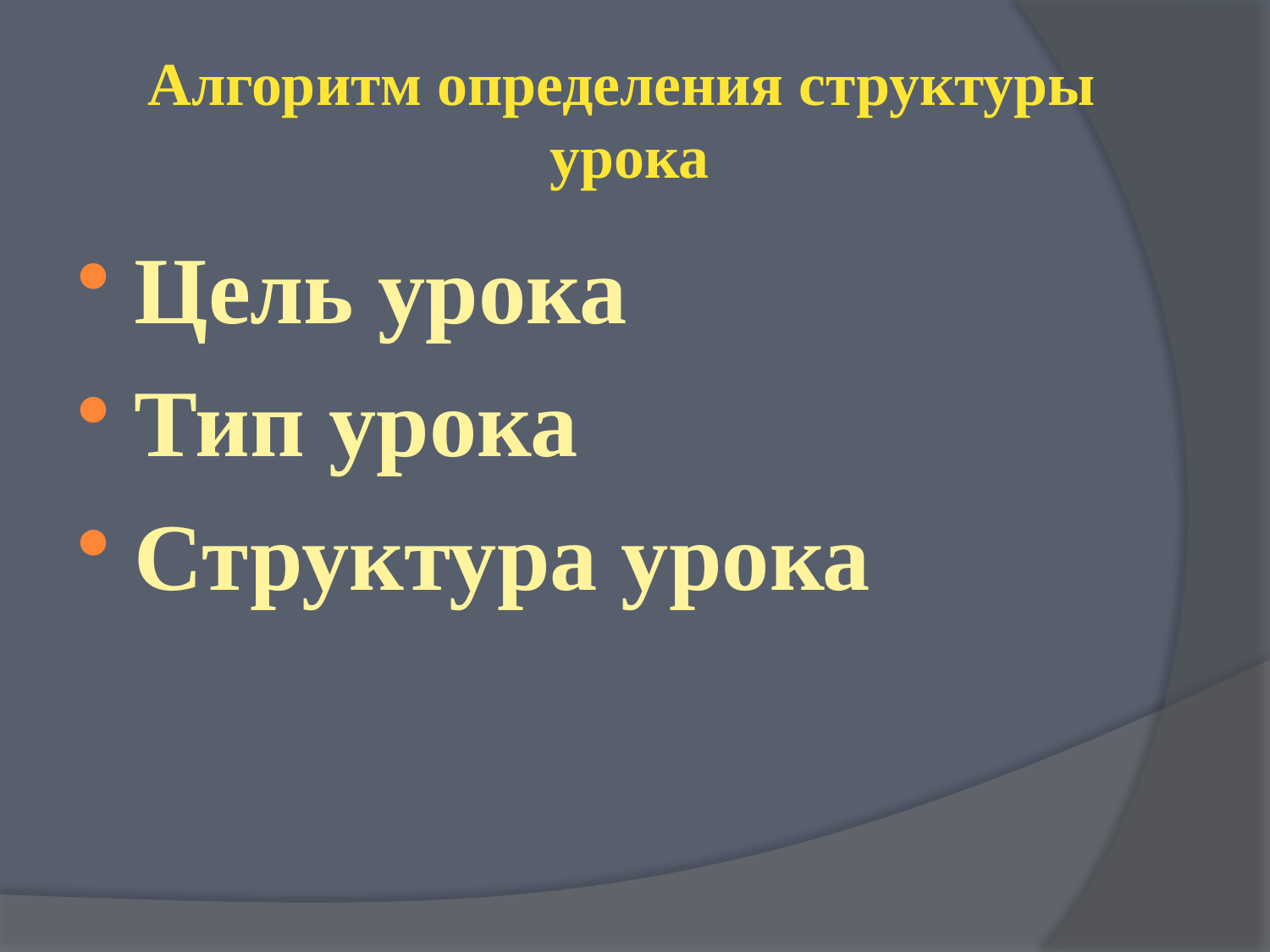

# Алгоритм определения структуры  урока
Цель урока
Тип урока
Структура урока